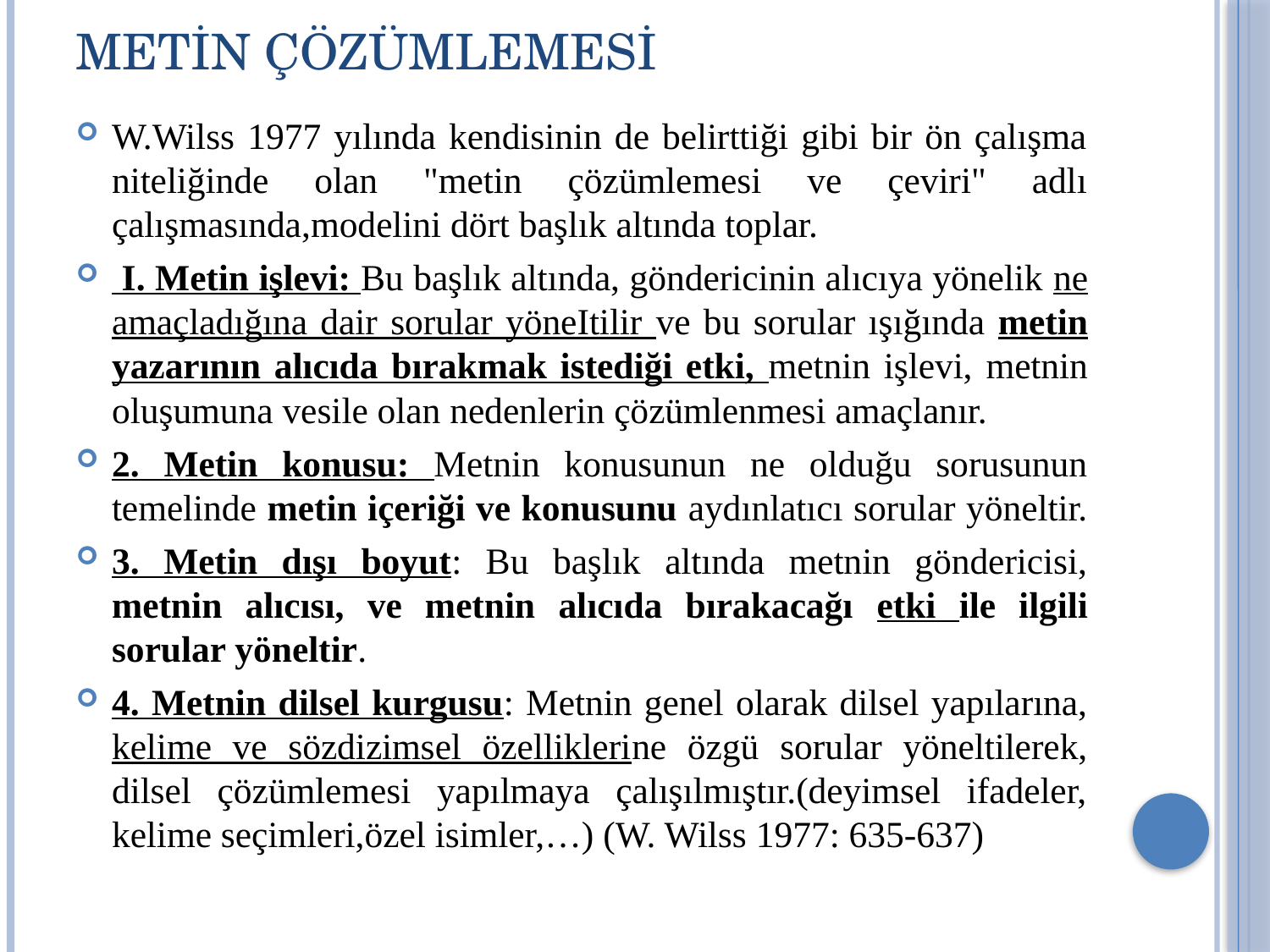

# METİN ÇÖZÜMLEMESİ
W.Wilss 1977 yılında kendisinin de belirttiği gibi bir ön çalışma niteliğinde olan "metin çözümlemesi ve çeviri" adlı çalışmasında,modelini dört başlık altında toplar.
 I. Metin işlevi: Bu başlık altında, göndericinin alıcıya yönelik ne amaçladığına dair sorular yöneItilir ve bu sorular ışığında metin yazarının alıcıda bırakmak istediği etki, metnin işlevi, metnin oluşumuna vesile olan nedenlerin çözümlenmesi amaçlanır.
2. Metin konusu: Metnin konusunun ne olduğu sorusunun temelinde metin içeriği ve konusunu aydınlatıcı sorular yöneltir.
3. Metin dışı boyut: Bu başlık altında metnin göndericisi, metnin alıcısı, ve metnin alıcıda bırakacağı etki ile ilgili sorular yöneltir.
4. Metnin dilsel kurgusu: Metnin genel olarak dilsel yapılarına, kelime ve sözdizimsel özelliklerine özgü sorular yöneltilerek, dilsel çözümlemesi yapılmaya çalışılmıştır.(deyimsel ifadeler, kelime seçimleri,özel isimler,…) (W. Wilss 1977: 635-637)